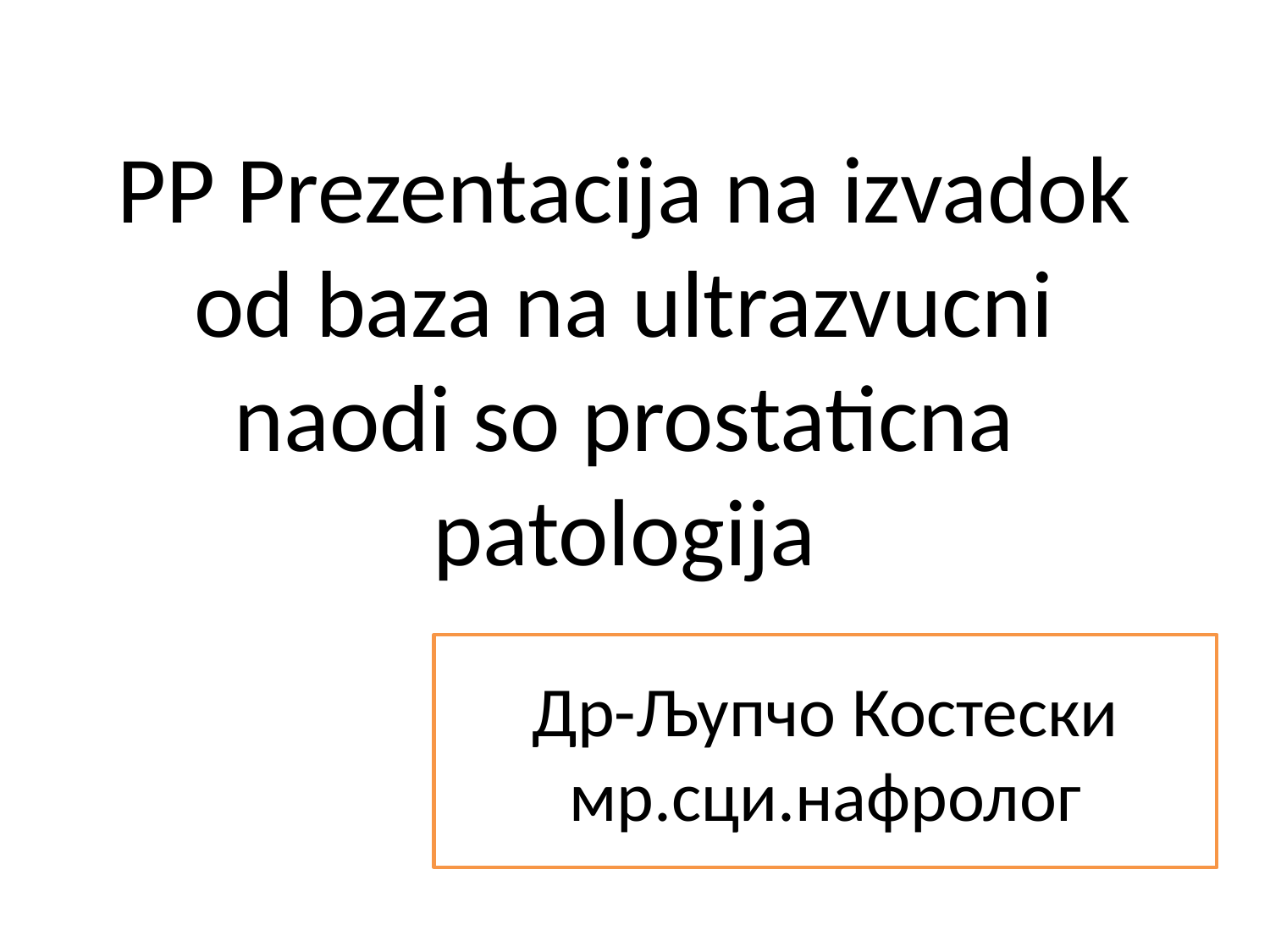

# PP Prezentacija na izvadok od baza na ultrazvucni naodi so prostaticna patologija
Др-Љупчо Костески мр.сци.нафролог